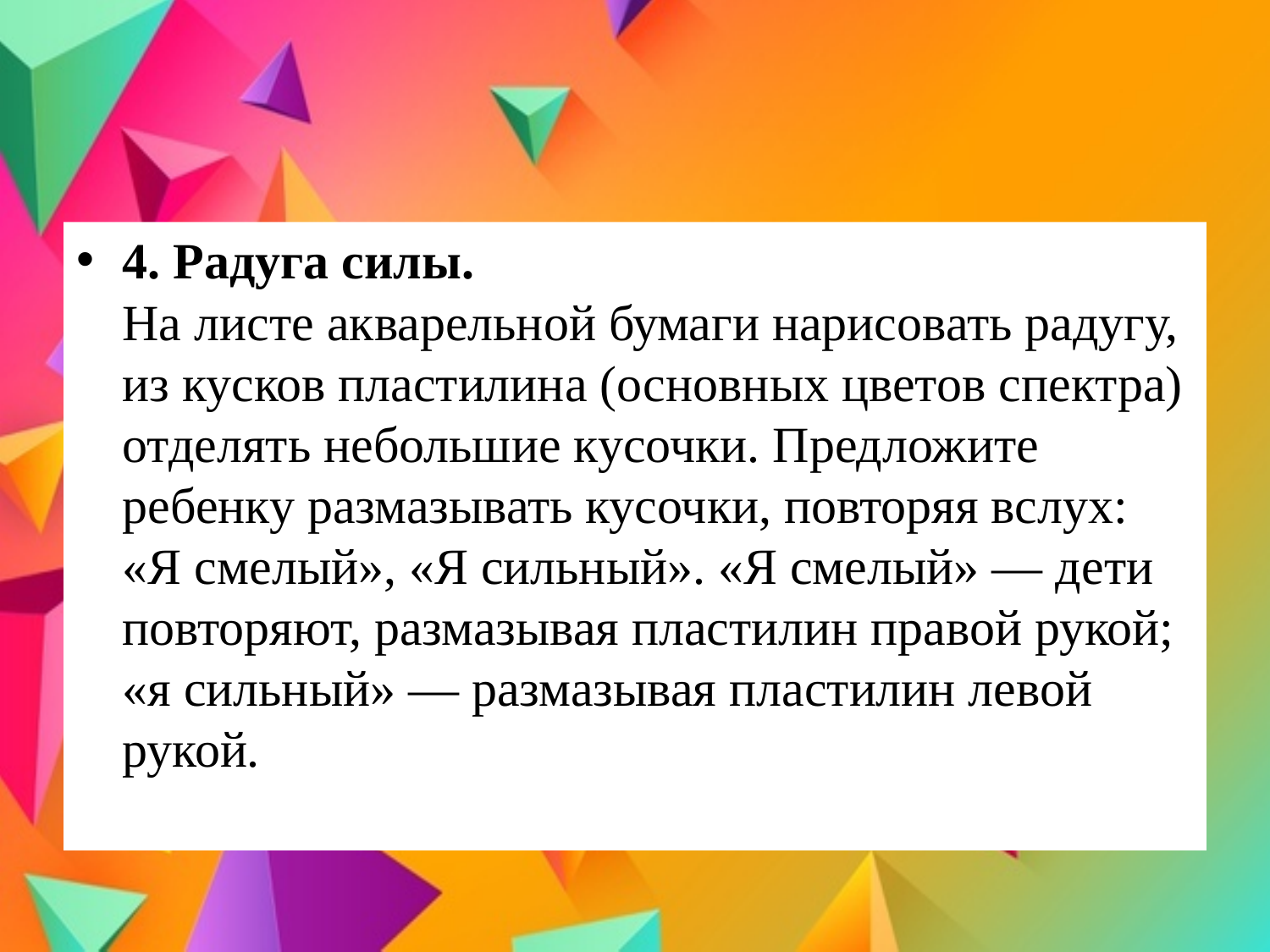

#
4. Радуга силы. 
На листе акварельной бумаги нарисовать радугу, из кусков пластилина (основных цветов спектра) отделять небольшие кусочки. Предложите ребенку размазывать кусочки, повторяя вслух: «Я смелый», «Я сильный». «Я смелый» — дети повторяют, размазывая пластилин правой рукой; «я сильный» — размазывая пластилин левой рукой.